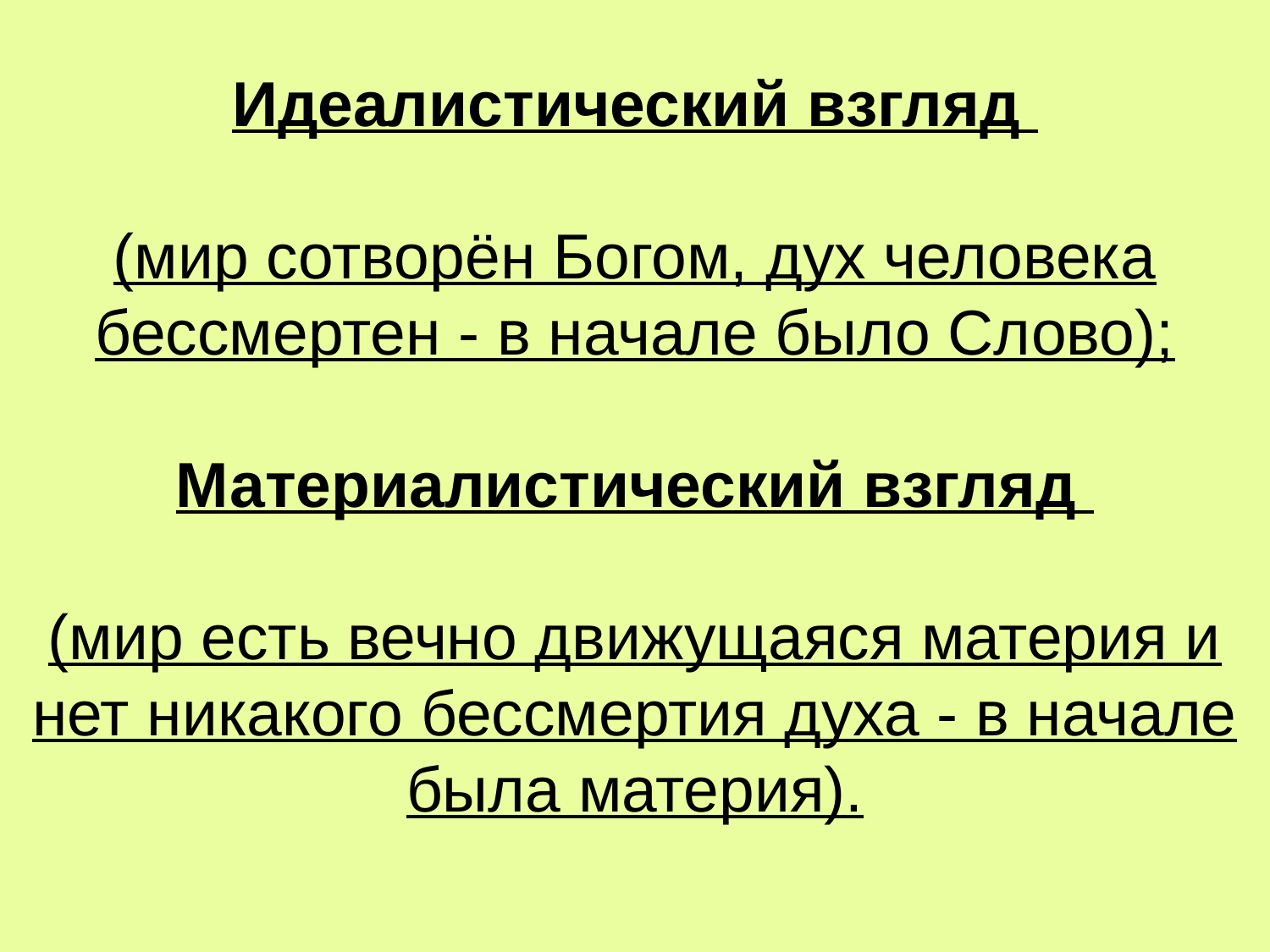

#
Идеалистический взгляд

(мир сотворён Богом, дух человека бессмертен - в начале было Слово);

Материалистический взгляд

(мир есть вечно движущаяся материя и нет никакого бессмертия духа - в начале была материя).